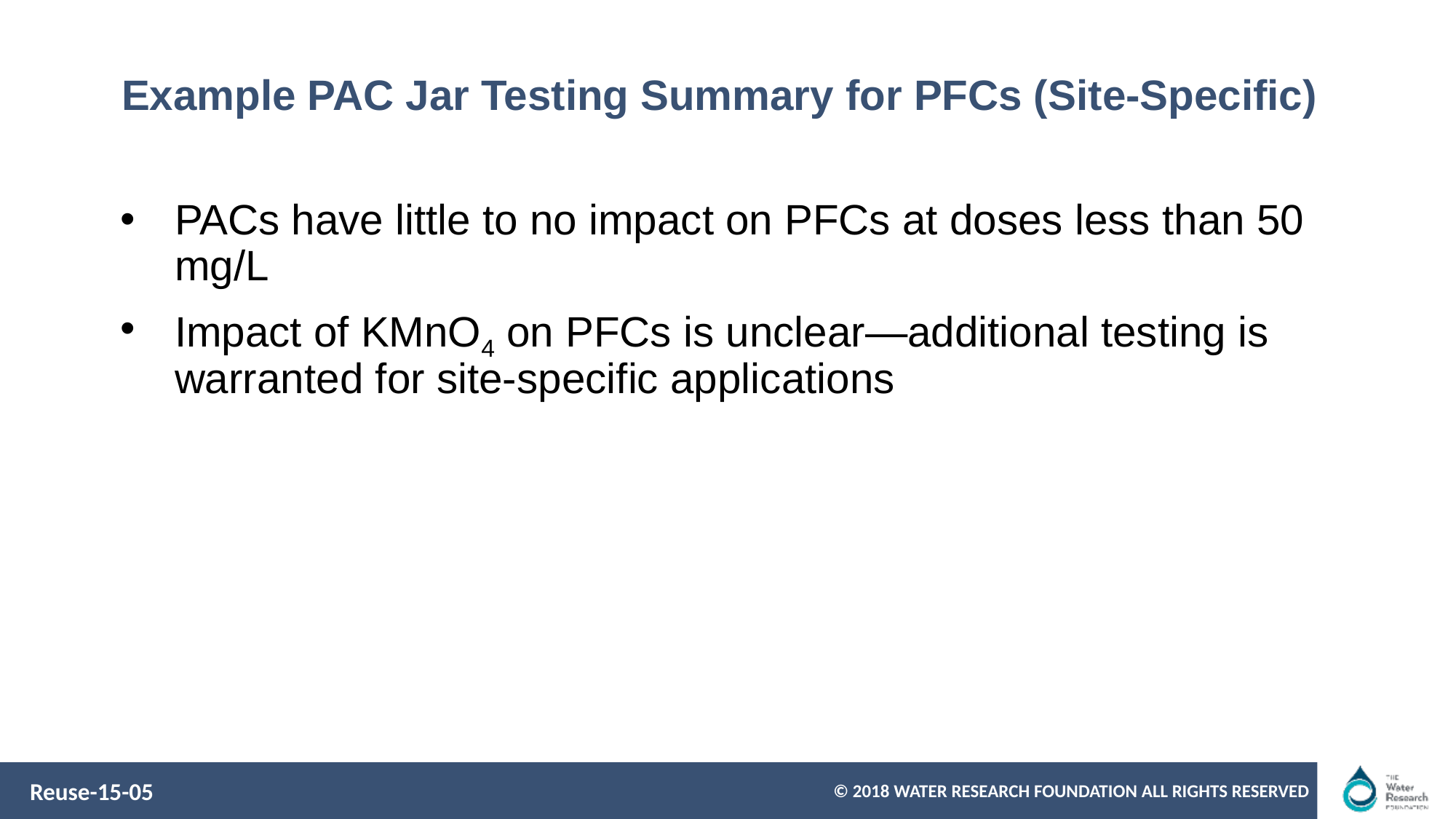

# Example PAC Jar Testing Summary for PFCs (Site-Specific)
PACs have little to no impact on PFCs at doses less than 50 mg/L
Impact of KMnO4 on PFCs is unclear—additional testing is warranted for site-specific applications